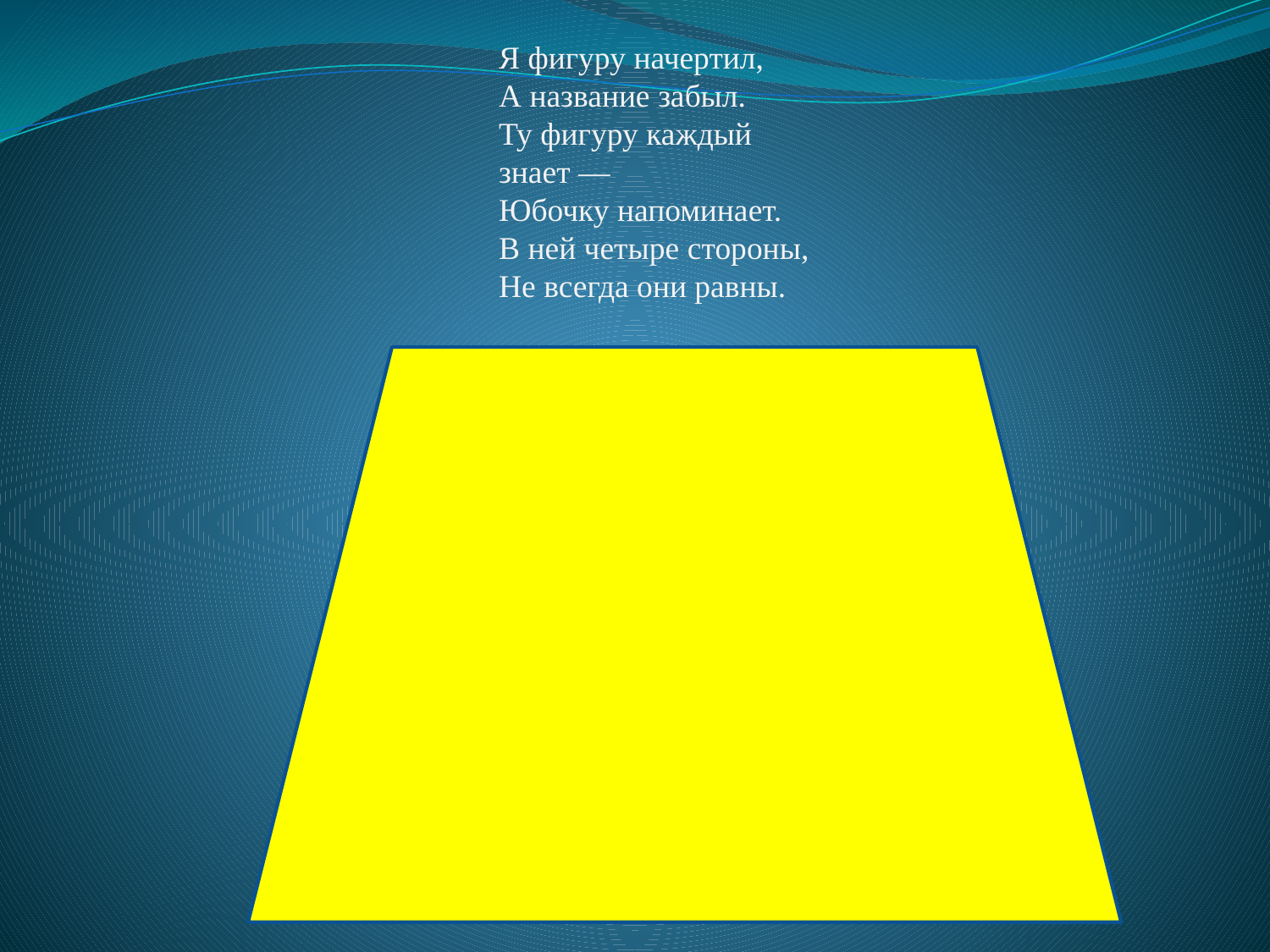

Я фигуру начертил,
А название забыл.
Ту фигуру каждый знает —
Юбочку напоминает.
В ней четыре стороны,
Не всегда они равны.